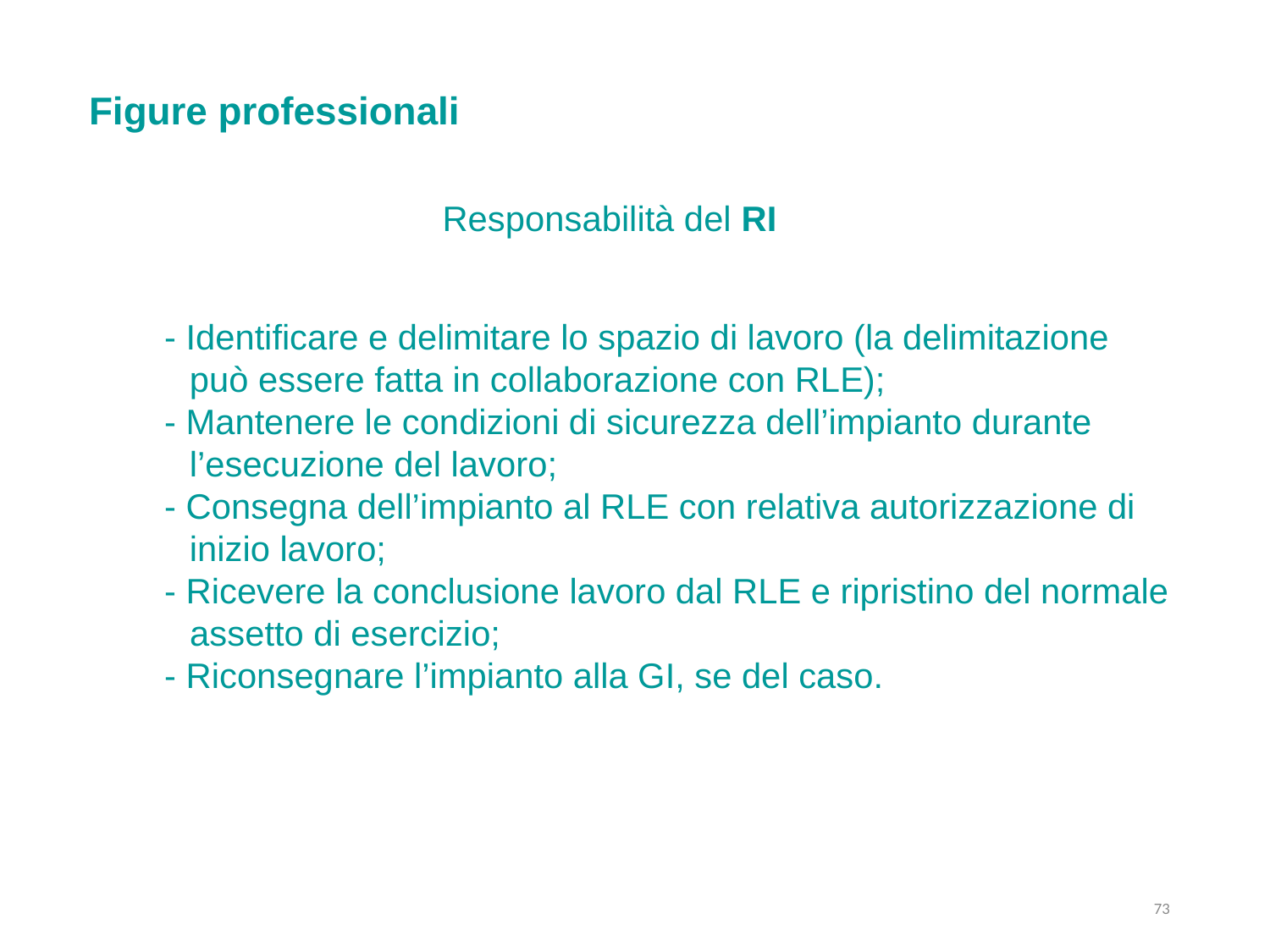

Figure professionali
Responsabilità del RI
- Identificare e delimitare lo spazio di lavoro (la delimitazione può essere fatta in collaborazione con RLE);
- Mantenere le condizioni di sicurezza dell’impianto durante l’esecuzione del lavoro;
- Consegna dell’impianto al RLE con relativa autorizzazione di inizio lavoro;
- Ricevere la conclusione lavoro dal RLE e ripristino del normale assetto di esercizio;
- Riconsegnare l’impianto alla GI, se del caso.
73